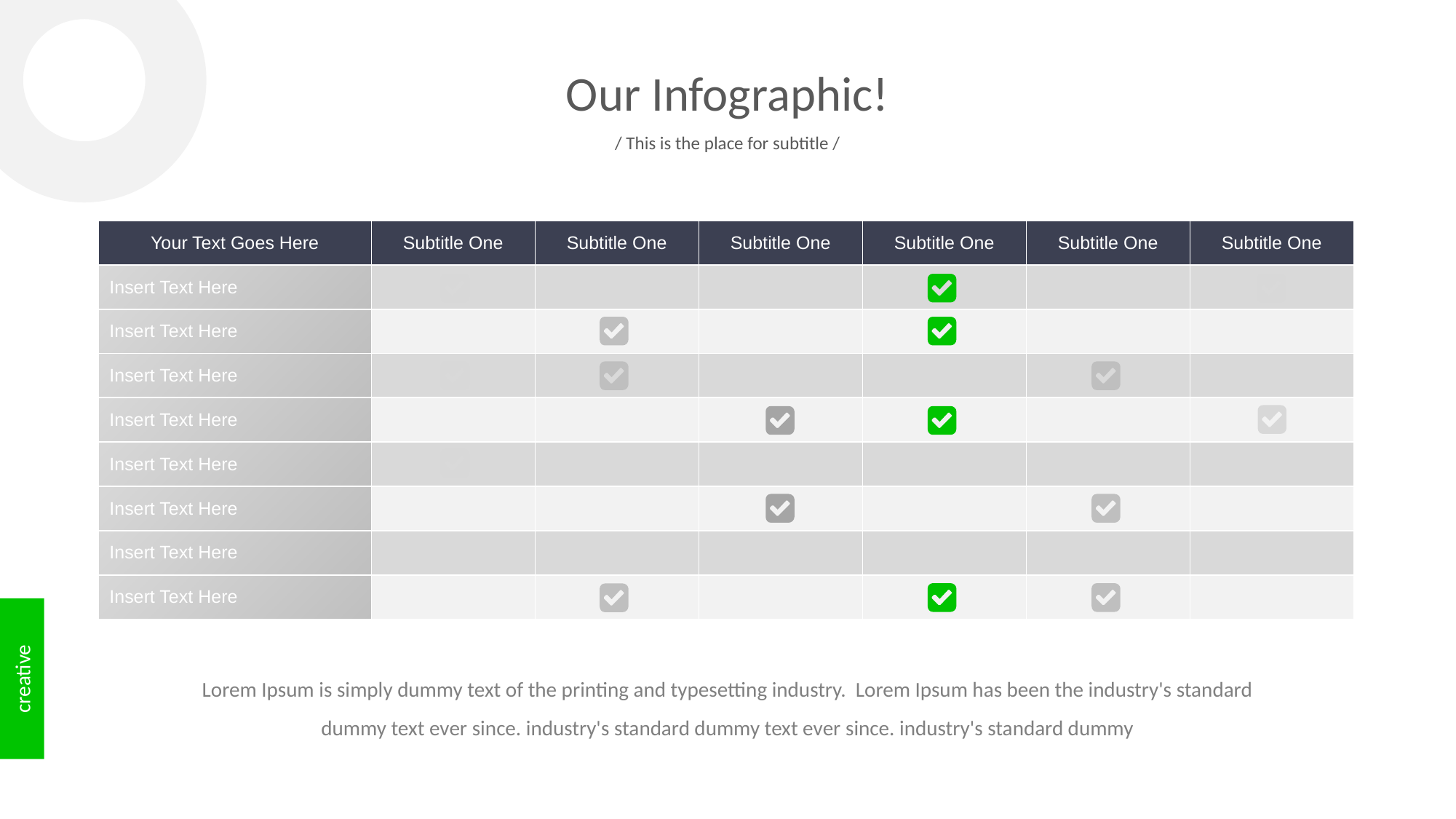

Our Infographic!
/ This is the place for subtitle /
| Your Text Goes Here | Subtitle One | Subtitle One | Subtitle One | Subtitle One | Subtitle One | Subtitle One |
| --- | --- | --- | --- | --- | --- | --- |
| Insert Text Here |  |  |  |  |  |  |
| Insert Text Here |  |  |  |  |  |  |
| Insert Text Here |  |  |  |  |  |  |
| Insert Text Here |  |  |  |  |  |  |
| Insert Text Here |  |  |  |  |  |  |
| Insert Text Here |  |  |  |  |  |  |
| Insert Text Here |  |  |  |  |  |  |
| Insert Text Here |  |  |  |  |  |  |

creative
Lorem Ipsum is simply dummy text of the printing and typesetting industry.  Lorem Ipsum has been the industry's standard dummy text ever since. industry's standard dummy text ever since. industry's standard dummy